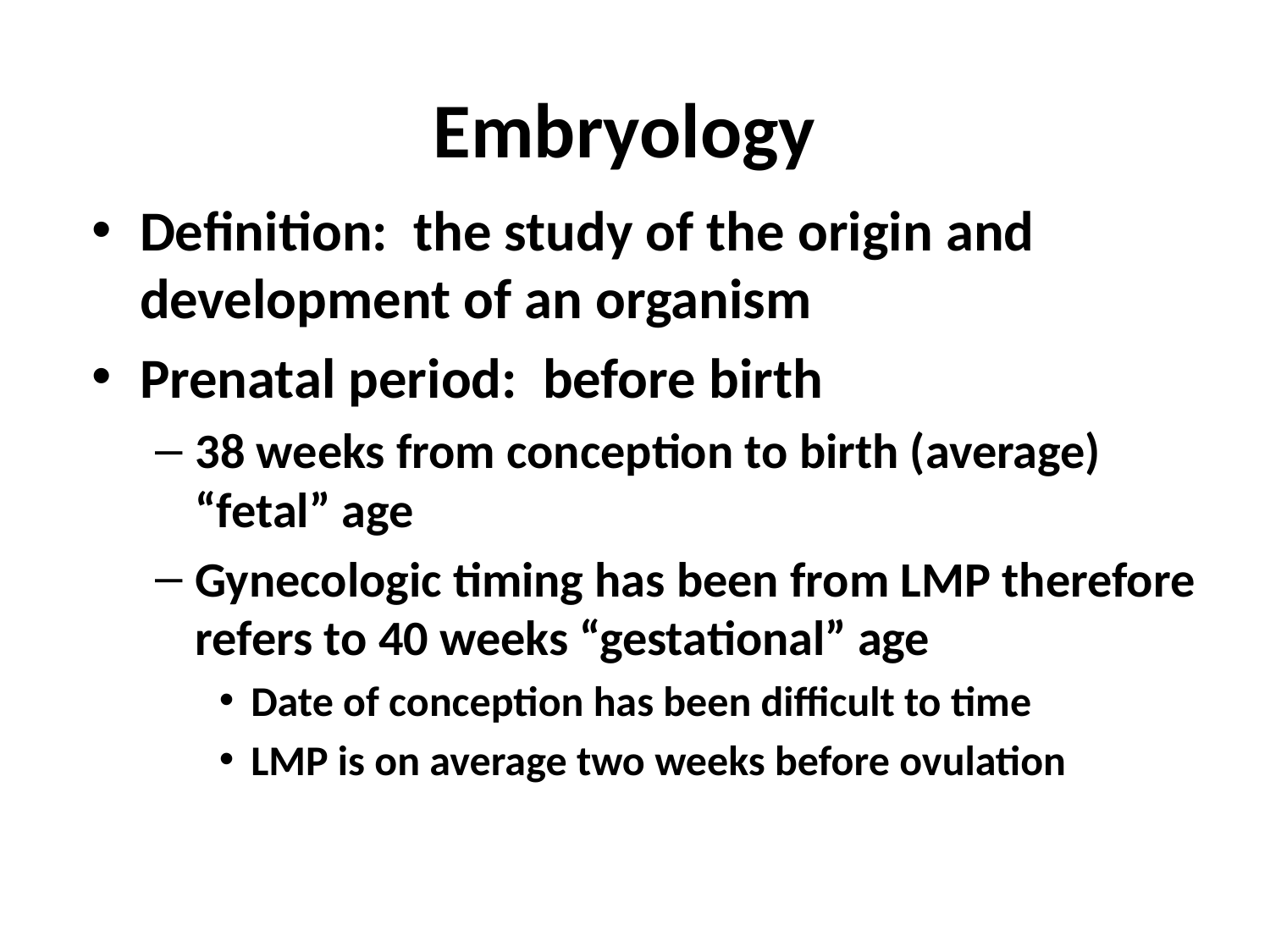

# Embryology
Definition:  the study of the origin and development of an organism
Prenatal period:  before birth
38 weeks from conception to birth (average) “fetal” age
Gynecologic timing has been from LMP therefore refers to 40 weeks “gestational” age
Date of conception has been difficult to time
LMP is on average two weeks before ovulation